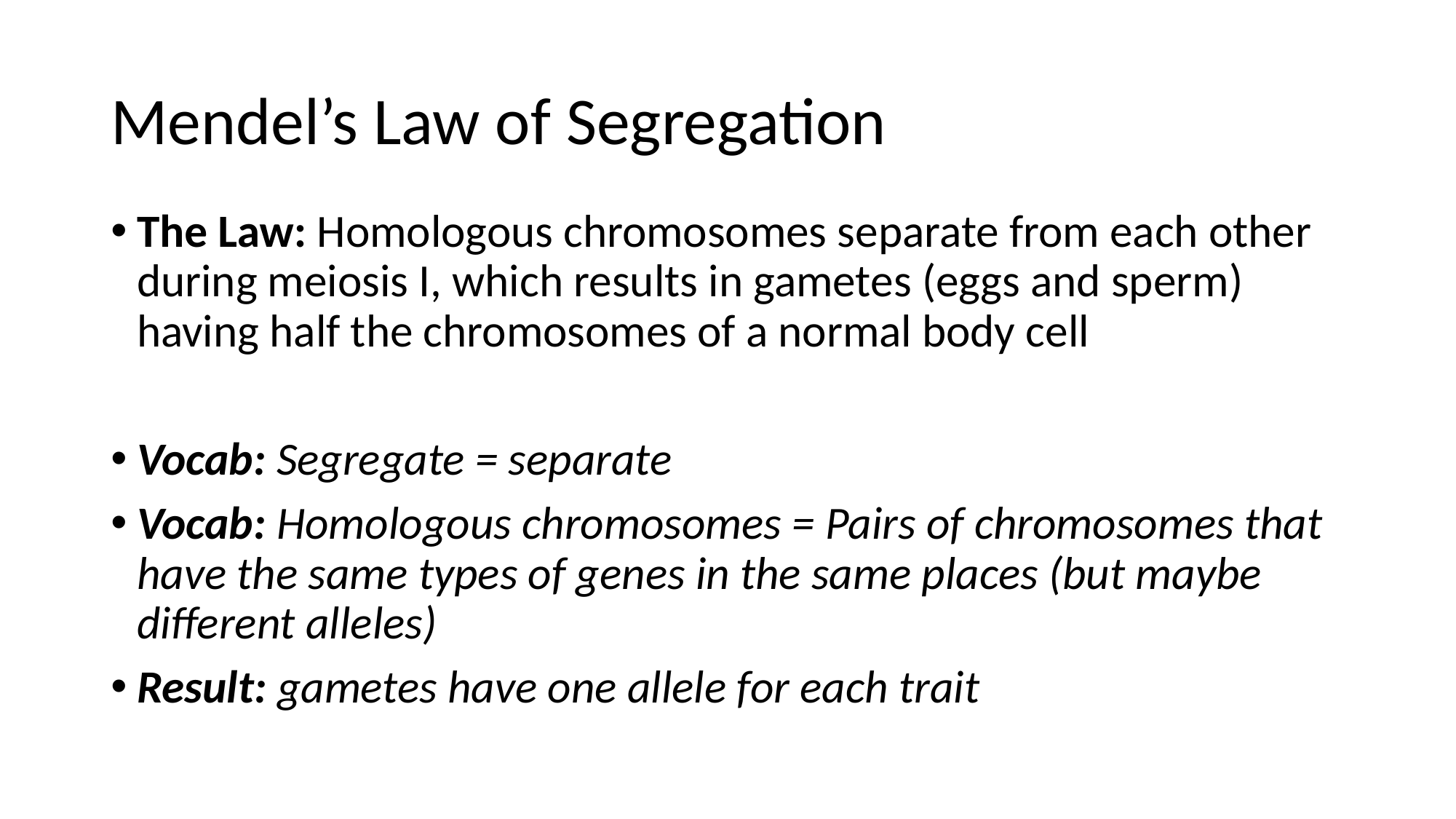

# Mendel’s Law of Segregation
The Law: Homologous chromosomes separate from each other during meiosis I, which results in gametes (eggs and sperm) having half the chromosomes of a normal body cell

Vocab: Segregate = separate
Vocab: Homologous chromosomes = Pairs of chromosomes that have the same types of genes in the same places (but maybe different alleles)
Result: gametes have one allele for each trait